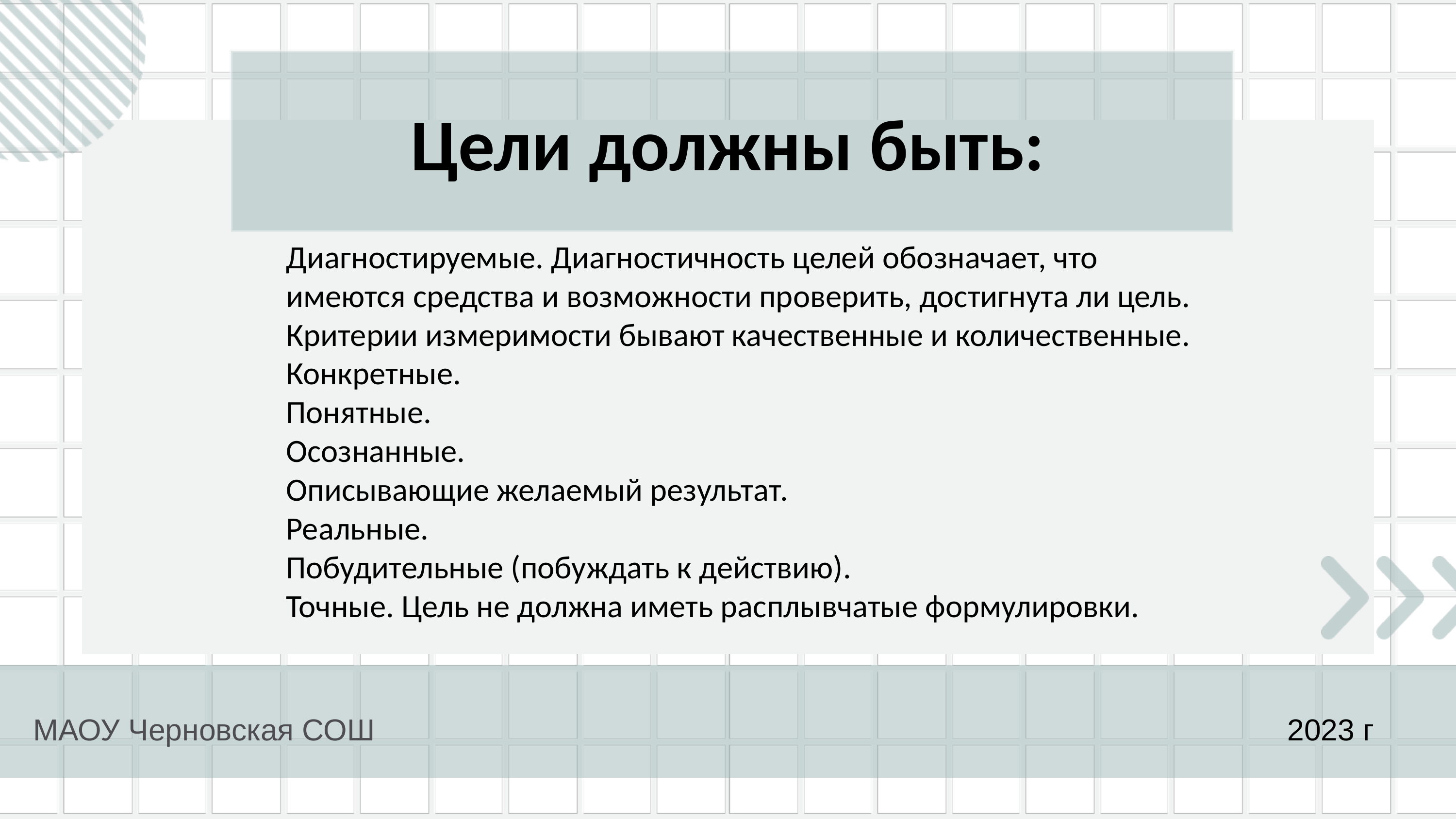

Цели должны быть:

Диагностируемые. Диагностичность целей обозначает, что имеются средства и возможности проверить, достигнута ли цель. Критерии измеримости бывают качественные и количественные.
Конкретные.
Понятные.
Осознанные.
Описывающие желаемый результат.
Реальные.
Побудительные (побуждать к действию).
Точные. Цель не должна иметь расплывчатые формулировки.

МАОУ Черновская СОШ
2023 г